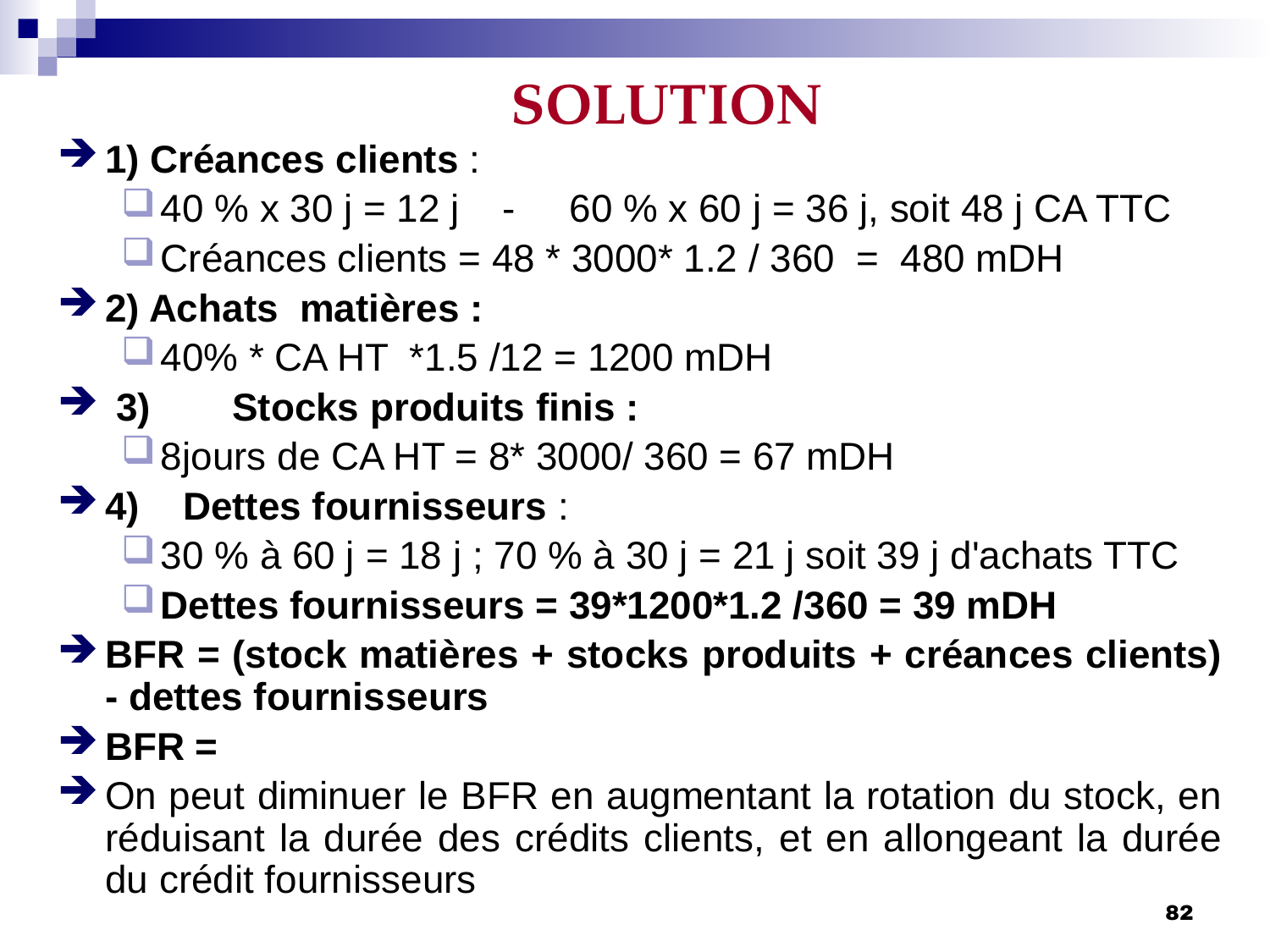

# SOLUTION
1) Créances clients :
40 % x 30 j = 12 j    -     60 % x 60 j = 36 j, soit 48 j CA TTC
Créances clients = 48 * 3000* 1.2 / 360  =  480 mDH
2) Achats  matières :
40% * CA HT  *1.5 /12 = 1200 mDH
 3)	Stocks produits finis :
8jours de CA HT = 8* 3000/ 360 = 67 mDH
4)    Dettes fournisseurs :
30 % à 60 j = 18 j ; 70 % à 30 j = 21 j soit 39 j d'achats TTC
Dettes fournisseurs = 39*1200*1.2 /360 = 39 mDH
BFR = (stock matières + stocks produits + créances clients) - dettes fournisseurs
BFR =
On peut diminuer le BFR en augmentant la rotation du stock, en réduisant la durée des crédits clients, et en allongeant la durée du crédit fournisseurs
82